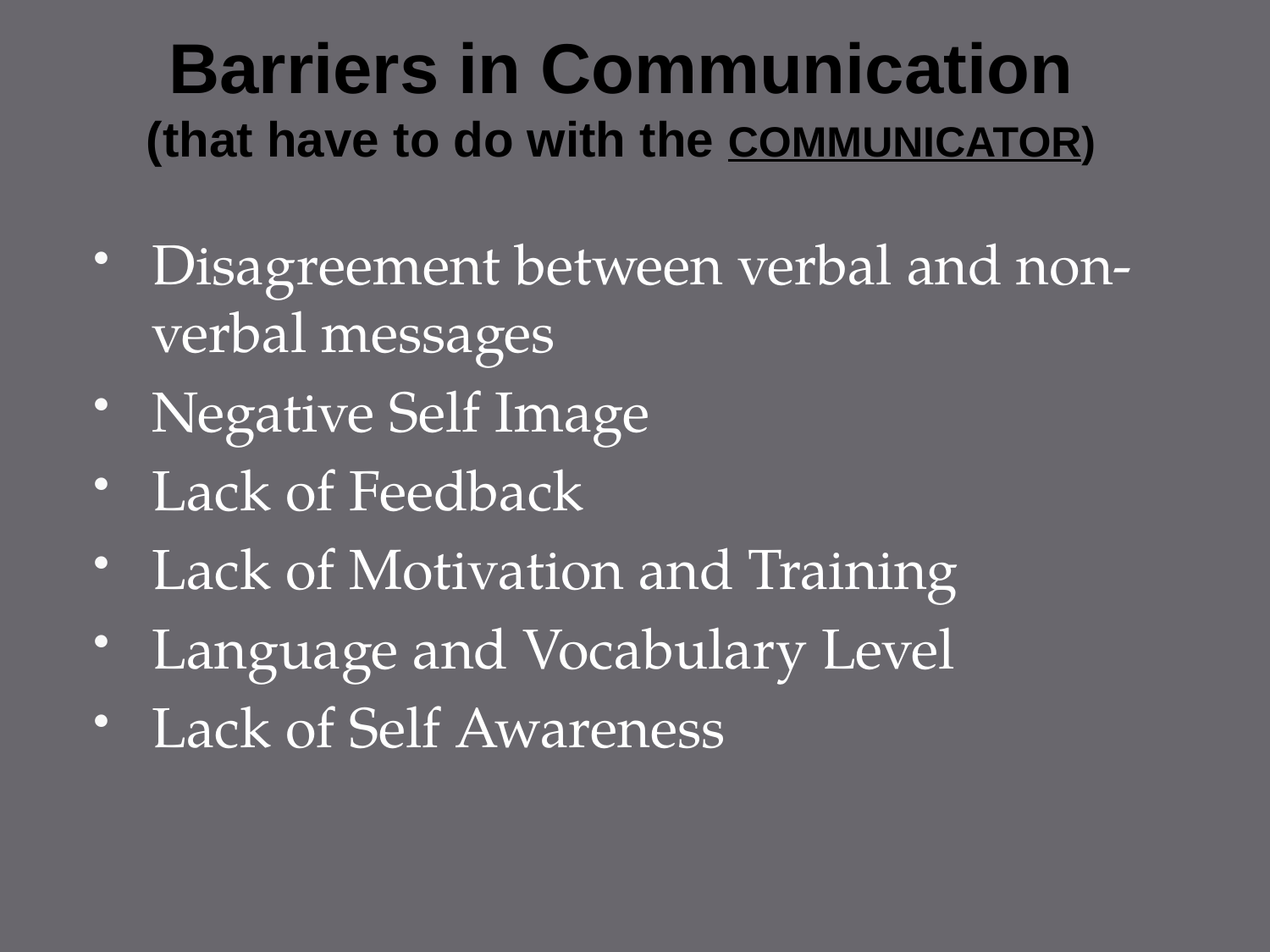

# Barriers in Communication (that have to do with the COMMUNICATOR)
Disagreement between verbal and non-verbal messages
Negative Self Image
Lack of Feedback
Lack of Motivation and Training
Language and Vocabulary Level
Lack of Self Awareness